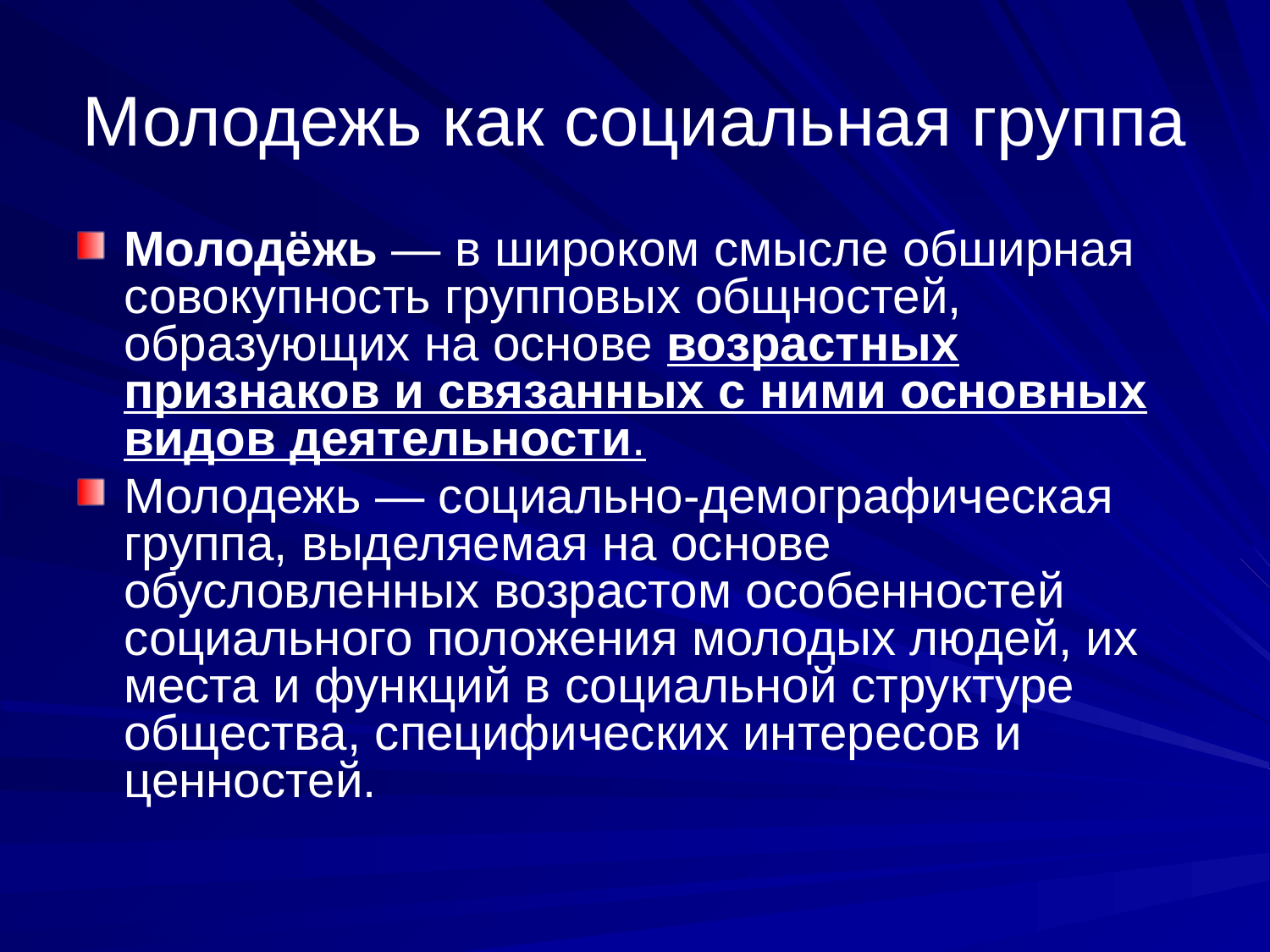

# Молодежь как социальная группа
Молодёжь — в широком смысле обширная совокупность групповых общностей, образующих на основе возрастных признаков и связанных с ними основных видов деятельности.
Молодежь — социально-демографическая группа, выделяемая на основе обусловленных возрастом особенностей социального положения молодых людей, их места и функций в социальной структуре общества, специфических интересов и ценностей.